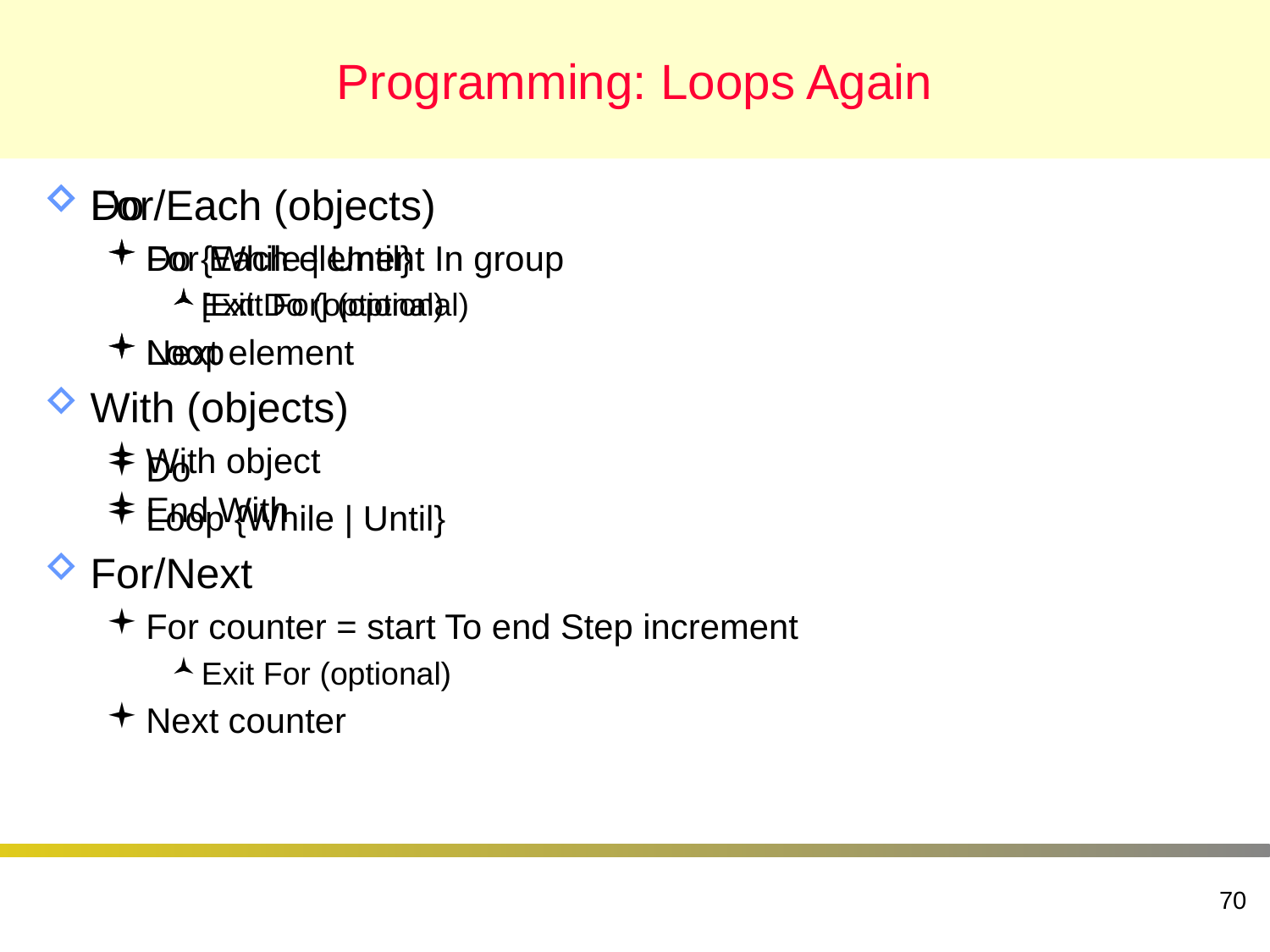

# Programming: Loops Again
Do
Do {While | Until}
Exit Do (optional)
Loop

Do
Loop {While | Until}
For/Next
For counter = start To end Step increment
Exit For (optional)
Next counter
For/Each (objects)
For Each element In group
[Exit For] (optional)
Next element
With (objects)
With object
End With
70